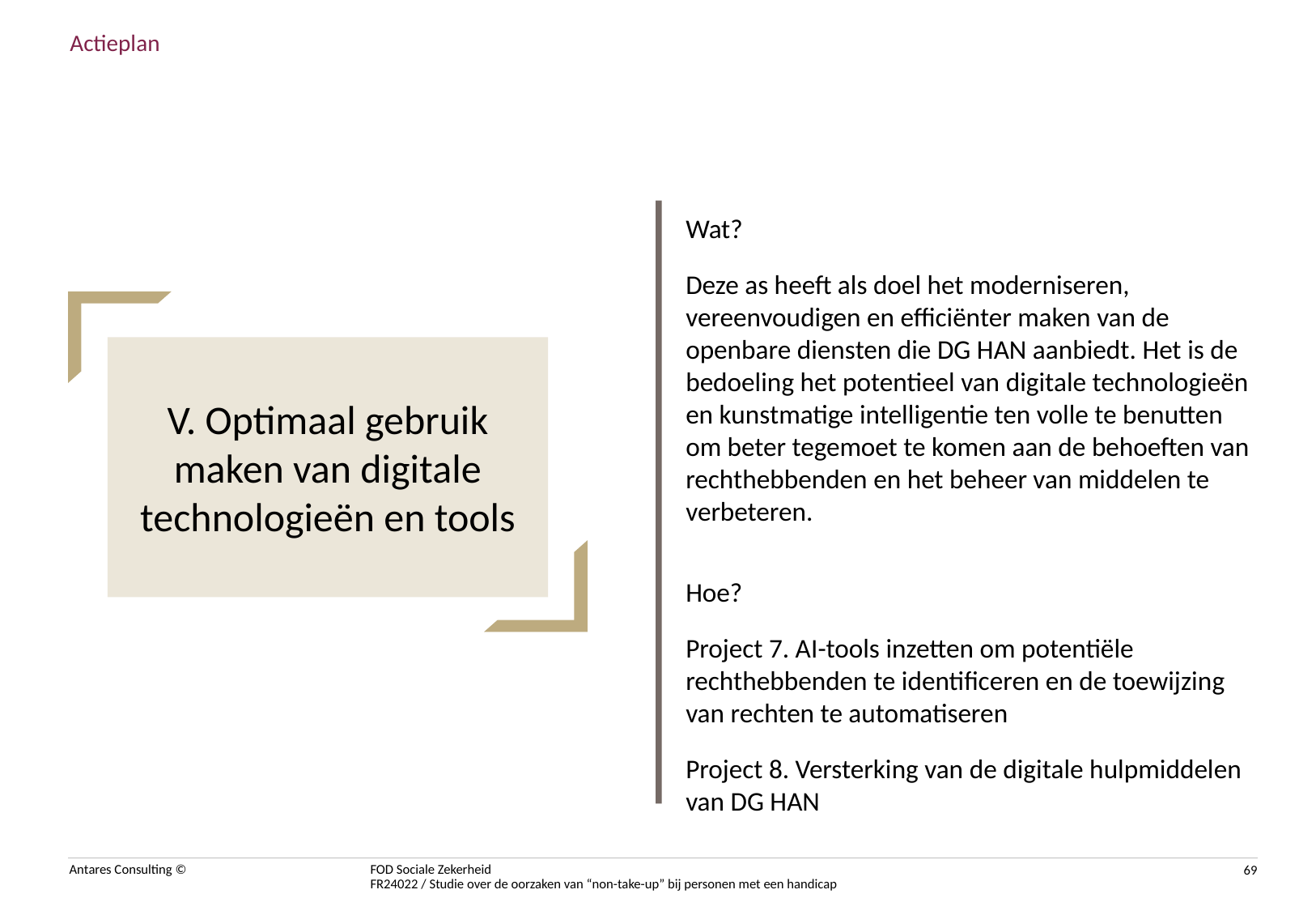

Actieplan

Wat?
Deze as heeft als doel het moderniseren, vereenvoudigen en efficiënter maken van de openbare diensten die DG HAN aanbiedt. Het is de bedoeling het potentieel van digitale technologieën en kunstmatige intelligentie ten volle te benutten om beter tegemoet te komen aan de behoeften van rechthebbenden en het beheer van middelen te verbeteren.

Hoe?
Project 7. AI-tools inzetten om potentiële rechthebbenden te identificeren en de toewijzing van rechten te automatiseren
Project 8. Versterking van de digitale hulpmiddelen van DG HAN

V. Optimaal gebruik maken van digitale technologieën en tools